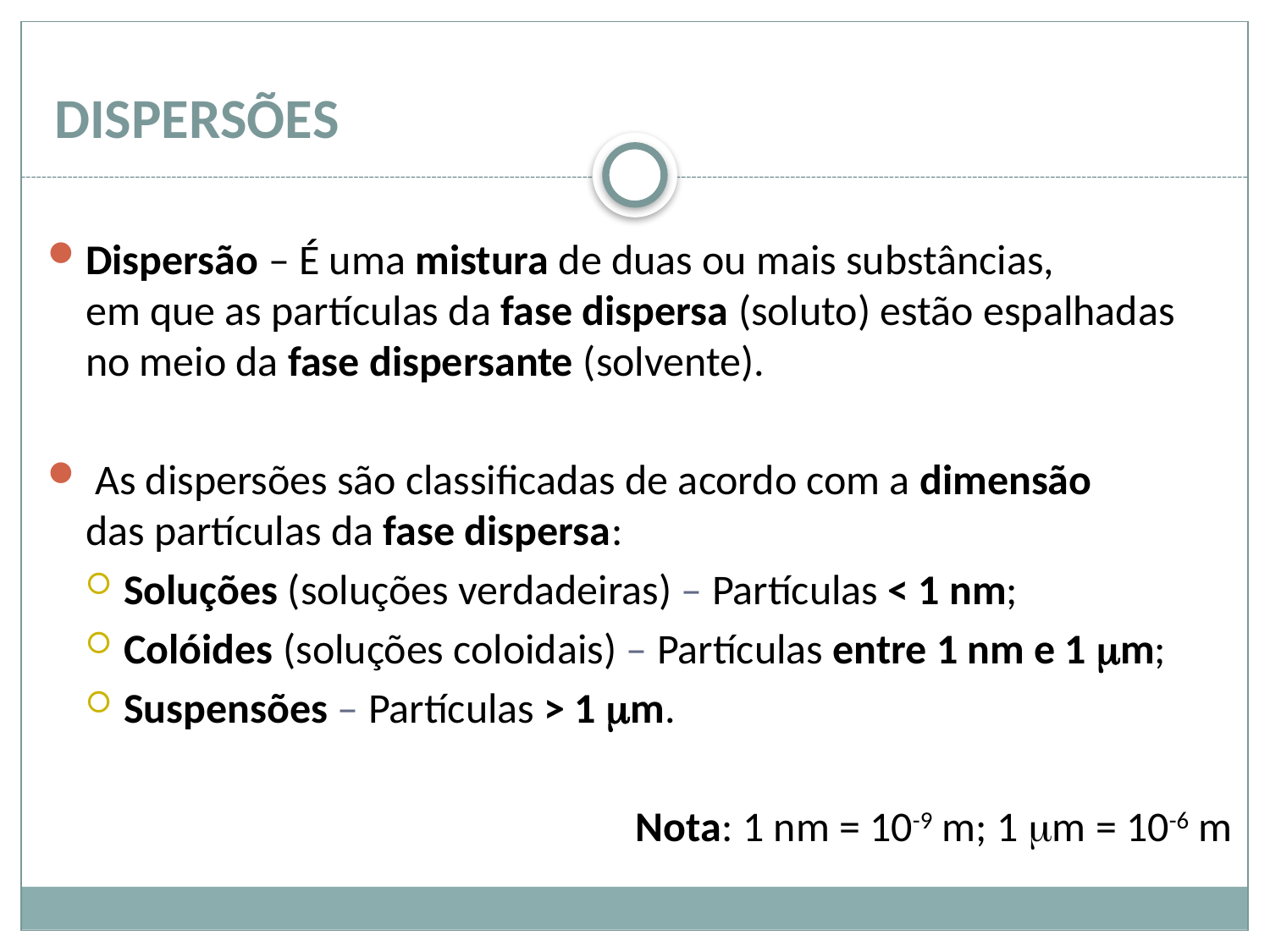

# DISPERSÕES
Dispersão – É uma mistura de duas ou mais substâncias,
em que as partículas da fase dispersa (soluto) estão espalhadas
no meio da fase dispersante (solvente).

 As dispersões são classificadas de acordo com a dimensão
das partículas da fase dispersa:
Soluções (soluções verdadeiras) – Partículas < 1 nm;
Colóides (soluções coloidais) – Partículas entre 1 nm e 1 μm;
Suspensões – Partículas > 1 μm.

Nota: 1 nm = 10-9 m; 1 μm = 10-6 m